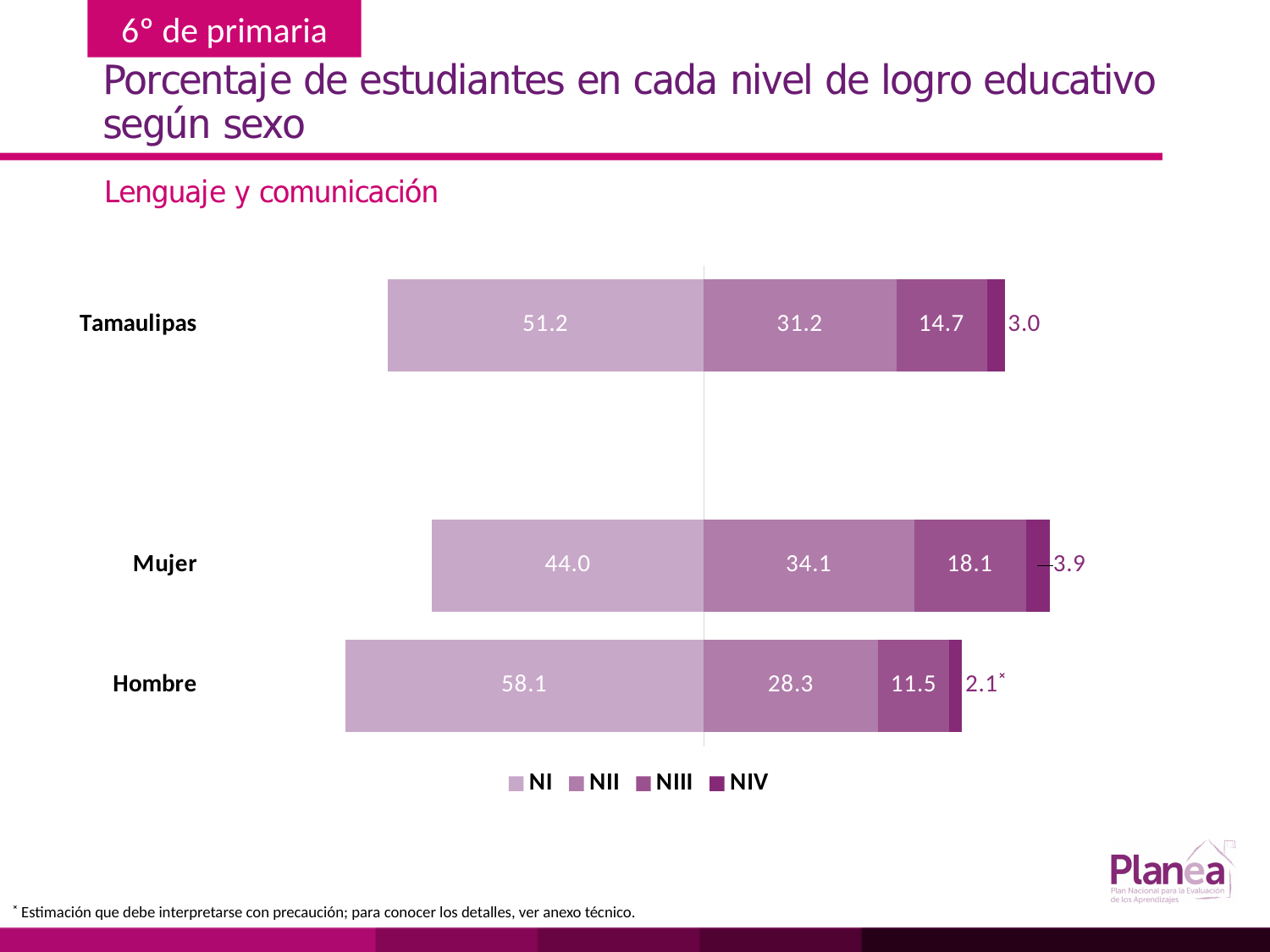

# Porcentaje de estudiantes en cada nivel de logro educativo según sexo

Lenguaje y comunicación

### Chart

| Category |  |  |  |  |
|---|---|---|---|---|
| Hombre | -58.1 | 28.3 | 11.5 | 2.1 |
| Mujer | -44.0 | 34.1 | 18.1 | 3.9 |
|  | None | None | None | None |
| Tamaulipas | -51.2 | 31.2 | 14.7 | 3.0 |
˟ Estimación que debe interpretarse con precaución; para conocer los detalles, ver anexo técnico.